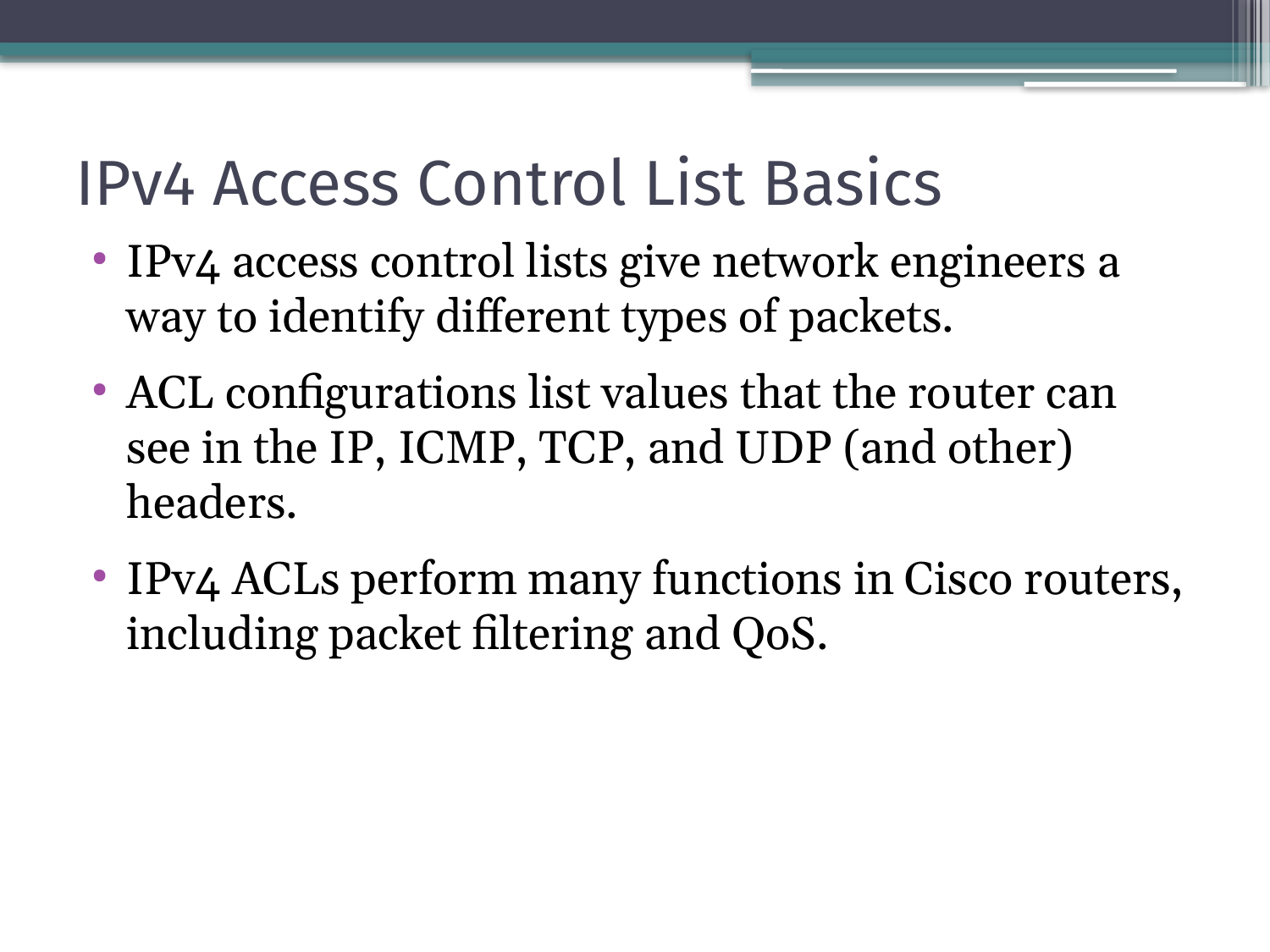

# IPv4 Access Control List Basics
IPv4 access control lists give network engineers a way to identify different types of packets.
ACL configurations list values that the router can see in the IP, ICMP, TCP, and UDP (and other) headers.
IPv4 ACLs perform many functions in Cisco routers, including packet filtering and QoS.